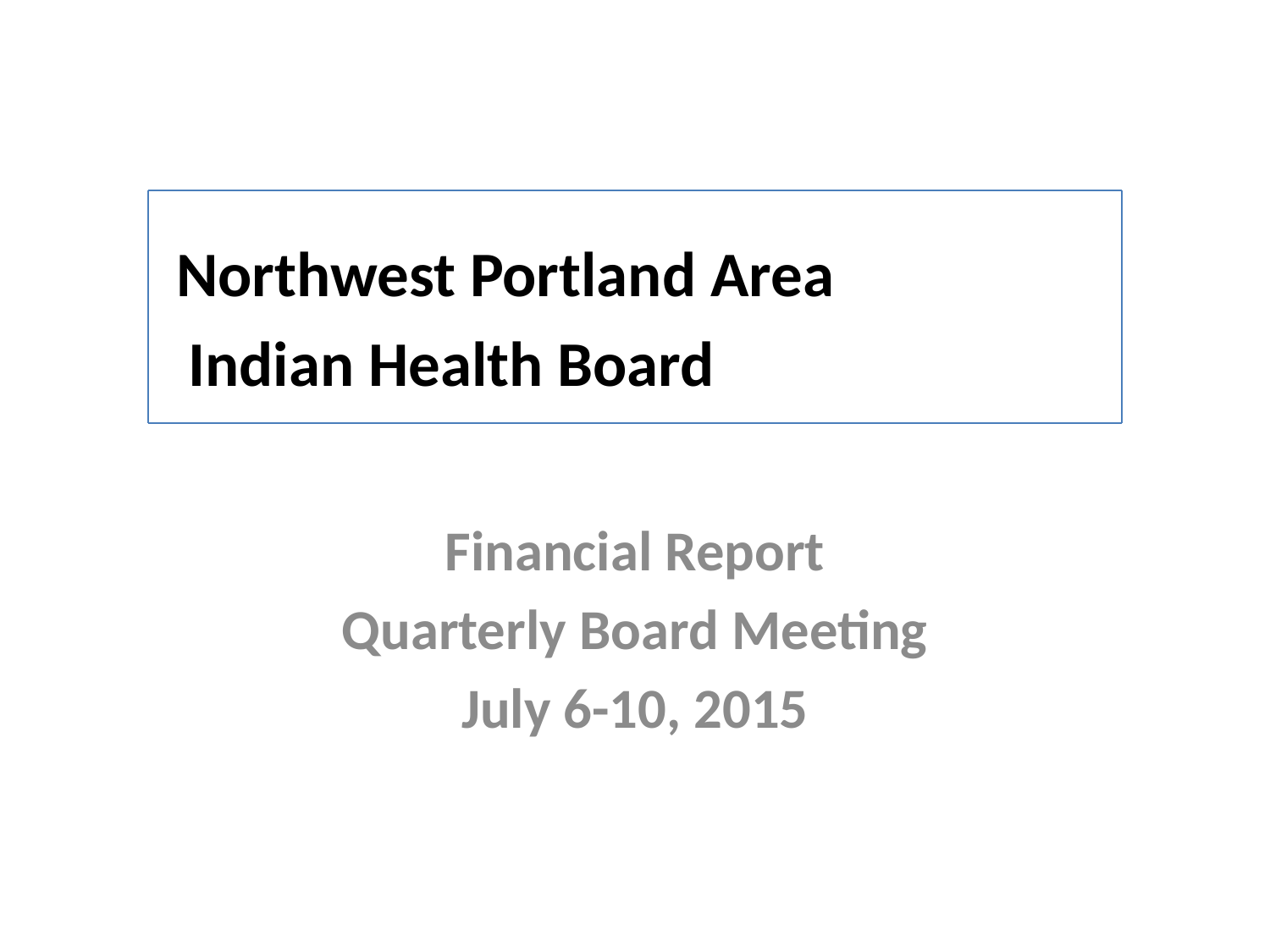

# Northwest Portland Area Indian Health Board
Financial Report
Quarterly Board Meeting
July 6-10, 2015